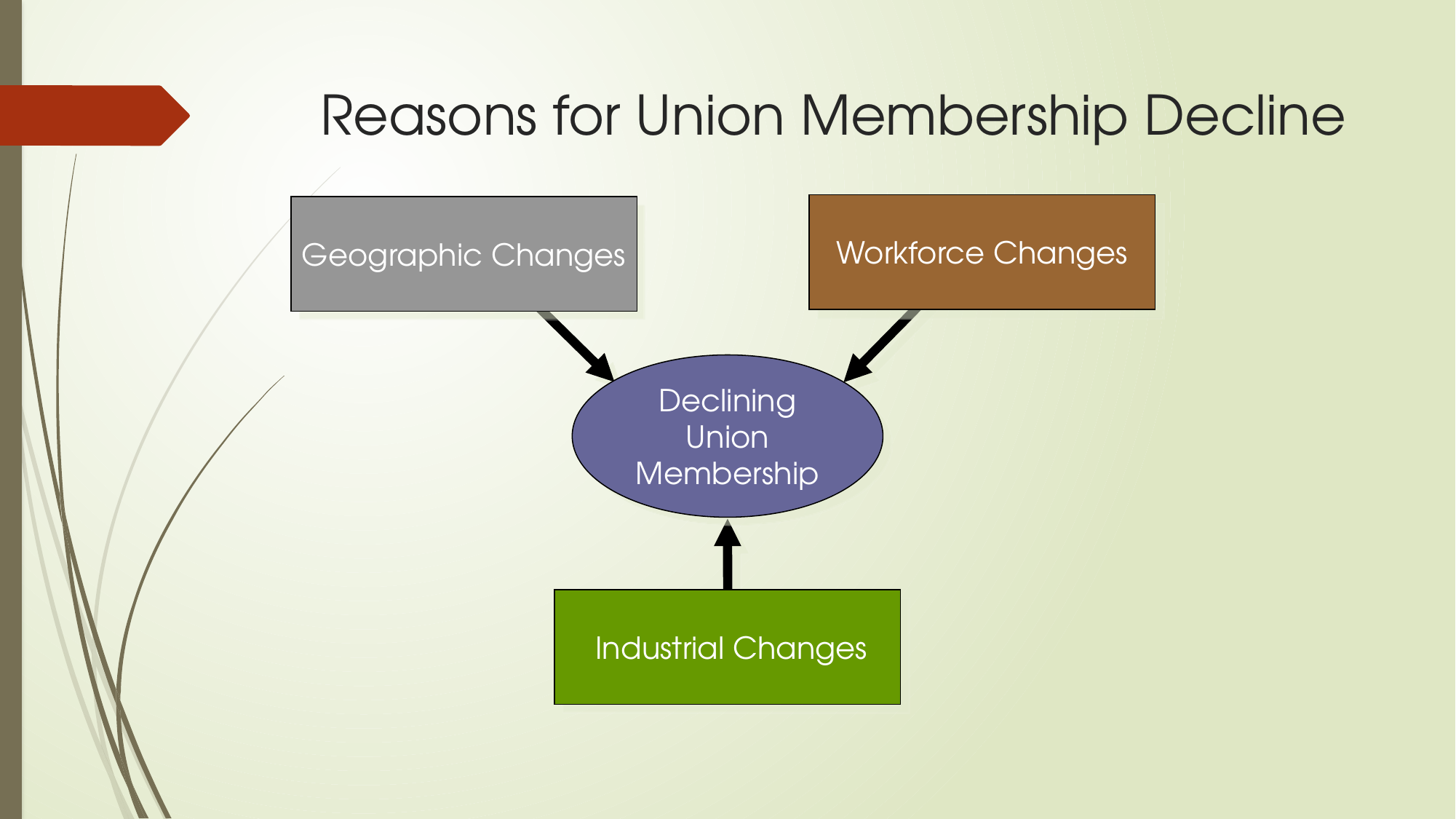

# Reasons for Union Membership Decline
Workforce Changes
Geographic Changes

Declining Union Membership

 Industrial Changes